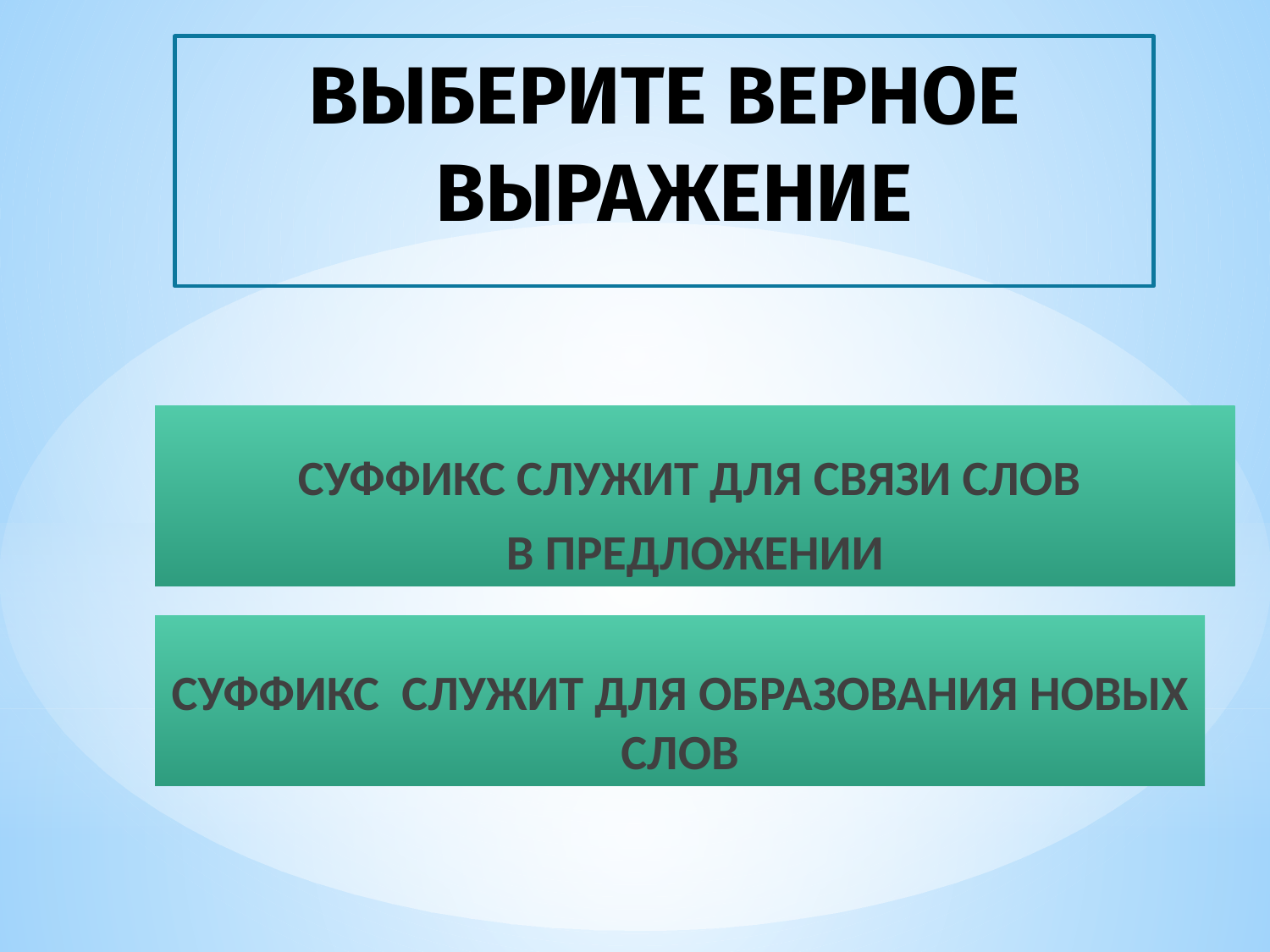

# ВЫБЕРИТЕ ВЕРНОЕ ВЫРАЖЕНИЕ
СУФФИКС СЛУЖИТ ДЛЯ СВЯЗИ СЛОВ
В ПРЕДЛОЖЕНИИ
СУФФИКС  СЛУЖИТ ДЛЯ ОБРАЗОВАНИЯ НОВЫХ СЛОВ